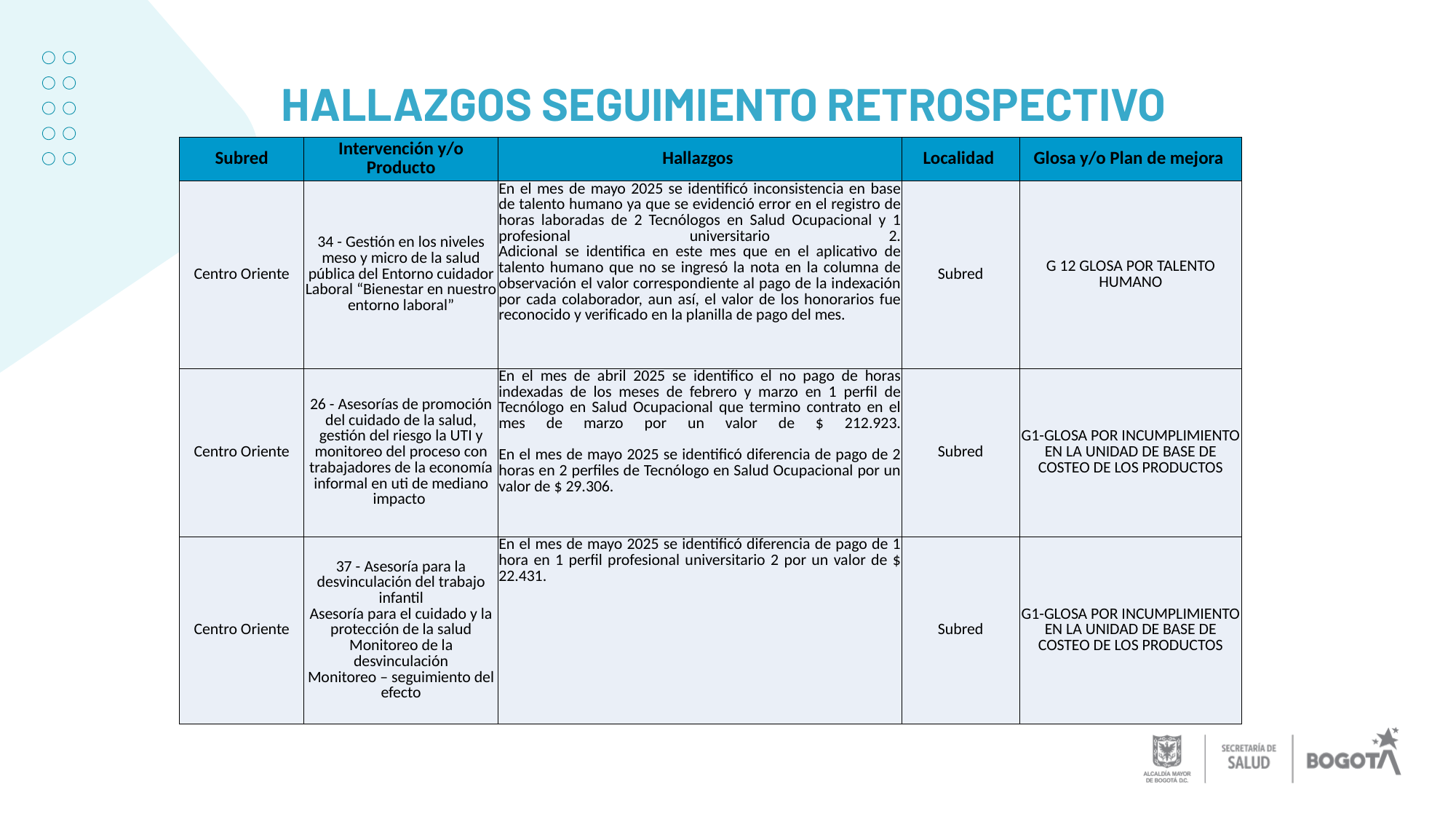

# HALLAZGOS SEGUIMIENTO RETROSPECTIVO
| Subred | Intervención y/o Producto | Hallazgos | Localidad | Glosa y/o Plan de mejora |
| --- | --- | --- | --- | --- |
| Centro Oriente | 34 - Gestión en los niveles meso y micro de la salud pública del Entorno cuidador Laboral “Bienestar en nuestro entorno laboral” | En el mes de mayo 2025 se identificó inconsistencia en base de talento humano ya que se evidenció error en el registro de horas laboradas de 2 Tecnólogos en Salud Ocupacional y 1 profesional universitario 2. Adicional se identifica en este mes que en el aplicativo de talento humano que no se ingresó la nota en la columna de observación el valor correspondiente al pago de la indexación por cada colaborador, aun así, el valor de los honorarios fue reconocido y verificado en la planilla de pago del mes. | Subred | G 12 GLOSA POR TALENTO HUMANO |
| Centro Oriente | 26 - Asesorías de promoción del cuidado de la salud, gestión del riesgo la UTI y monitoreo del proceso con trabajadores de la economía informal en uti de mediano impacto | En el mes de abril 2025 se identifico el no pago de horas indexadas de los meses de febrero y marzo en 1 perfil de Tecnólogo en Salud Ocupacional que termino contrato en el mes de marzo por un valor de $ 212.923. En el mes de mayo 2025 se identificó diferencia de pago de 2 horas en 2 perfiles de Tecnólogo en Salud Ocupacional por un valor de $ 29.306. | Subred | G1-GLOSA POR INCUMPLIMIENTO EN LA UNIDAD DE BASE DE COSTEO DE LOS PRODUCTOS |
| Centro Oriente | 37 - Asesoría para la desvinculación del trabajo infantil Asesoría para el cuidado y la protección de la salud Monitoreo de la desvinculación Monitoreo – seguimiento del efecto | En el mes de mayo 2025 se identificó diferencia de pago de 1 hora en 1 perfil profesional universitario 2 por un valor de $ 22.431. | Subred | G1-GLOSA POR INCUMPLIMIENTO EN LA UNIDAD DE BASE DE COSTEO DE LOS PRODUCTOS |